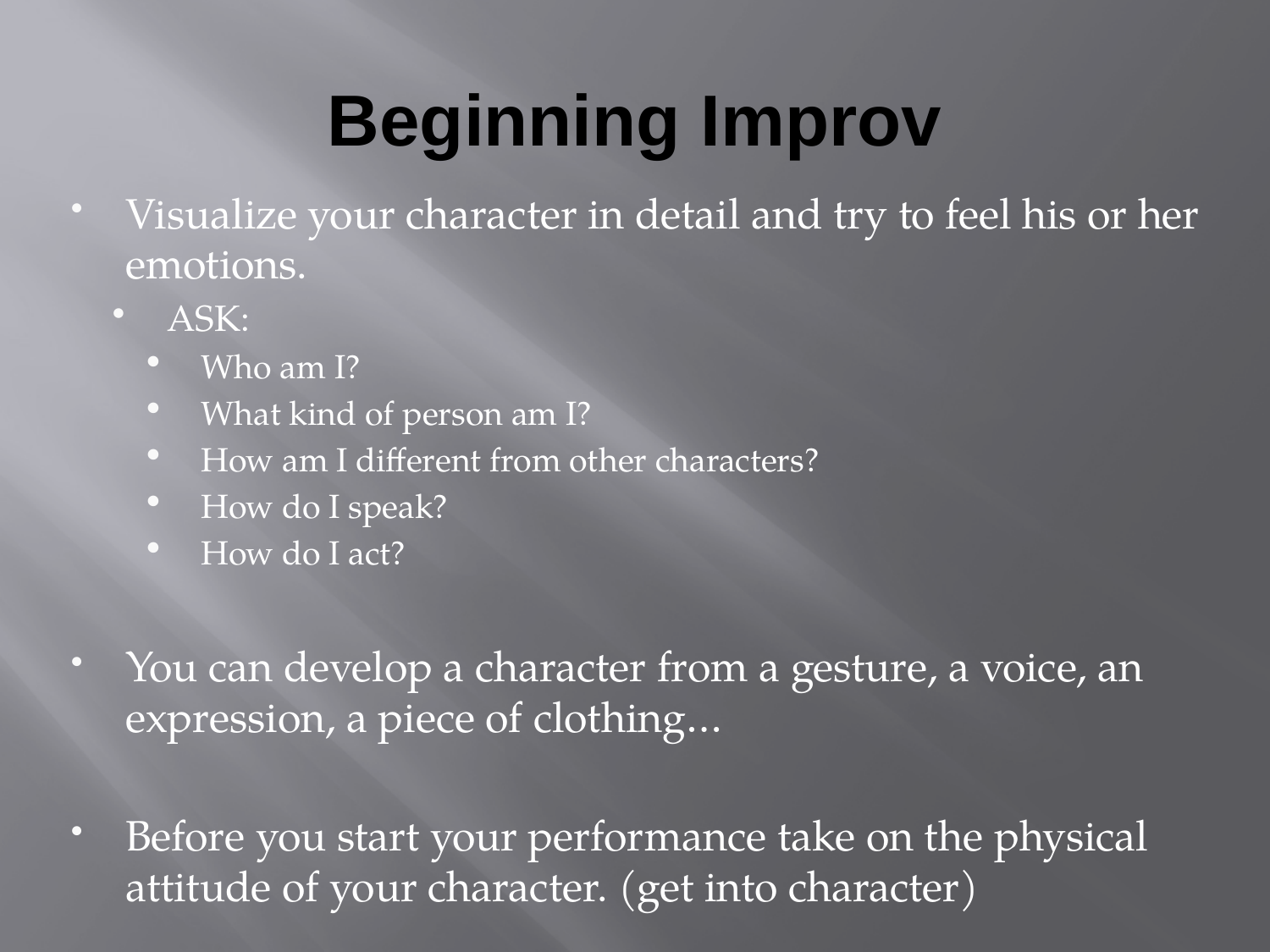

# Beginning Improv
Visualize your character in detail and try to feel his or her emotions.
ASK:
Who am I?
What kind of person am I?
How am I different from other characters?
How do I speak?
How do I act?

You can develop a character from a gesture, a voice, an expression, a piece of clothing…

Before you start your performance take on the physical attitude of your character. (get into character)